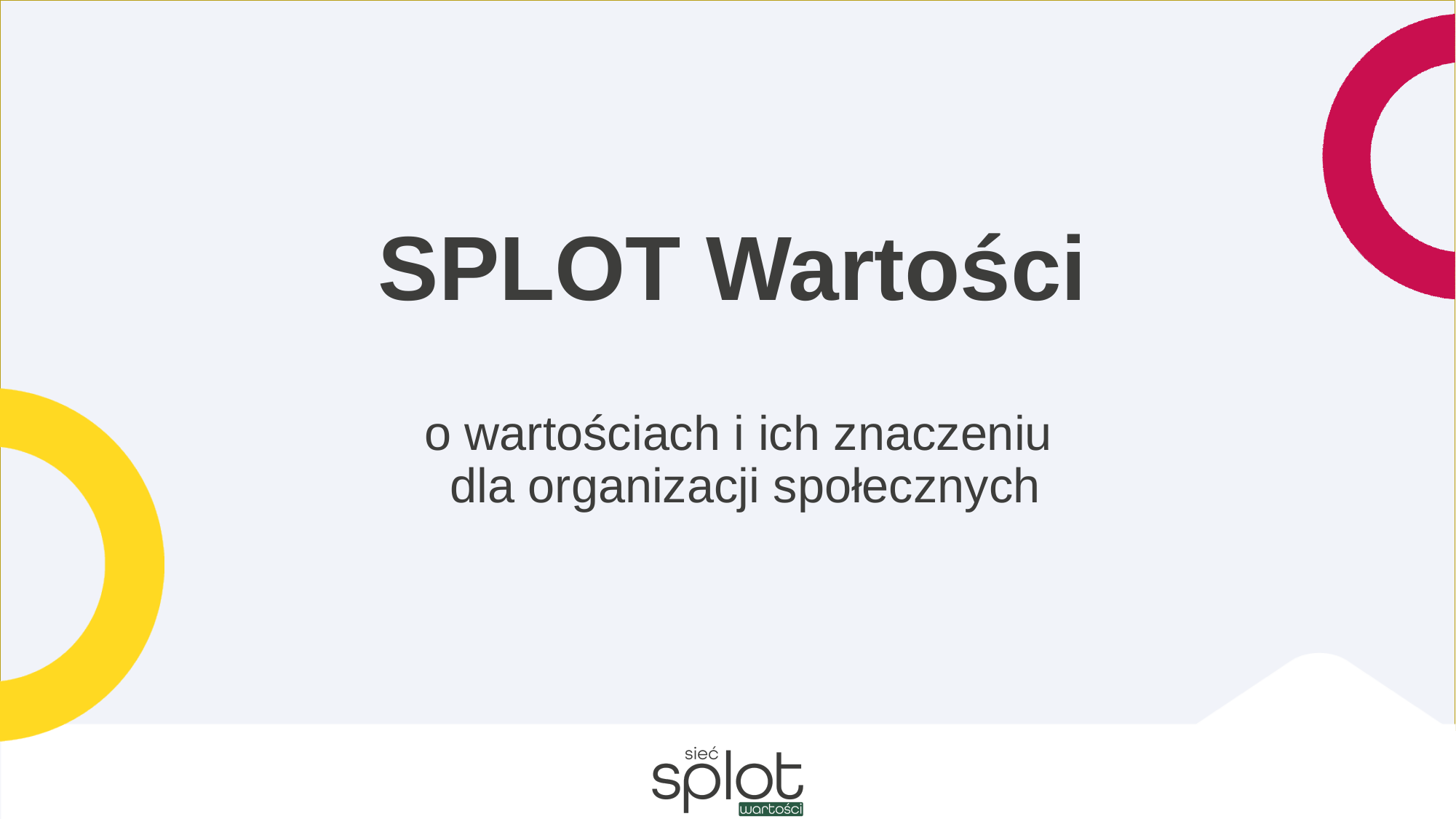

SPLOT Wartości
o wartościach i ich znaczeniu
dla organizacji społecznych